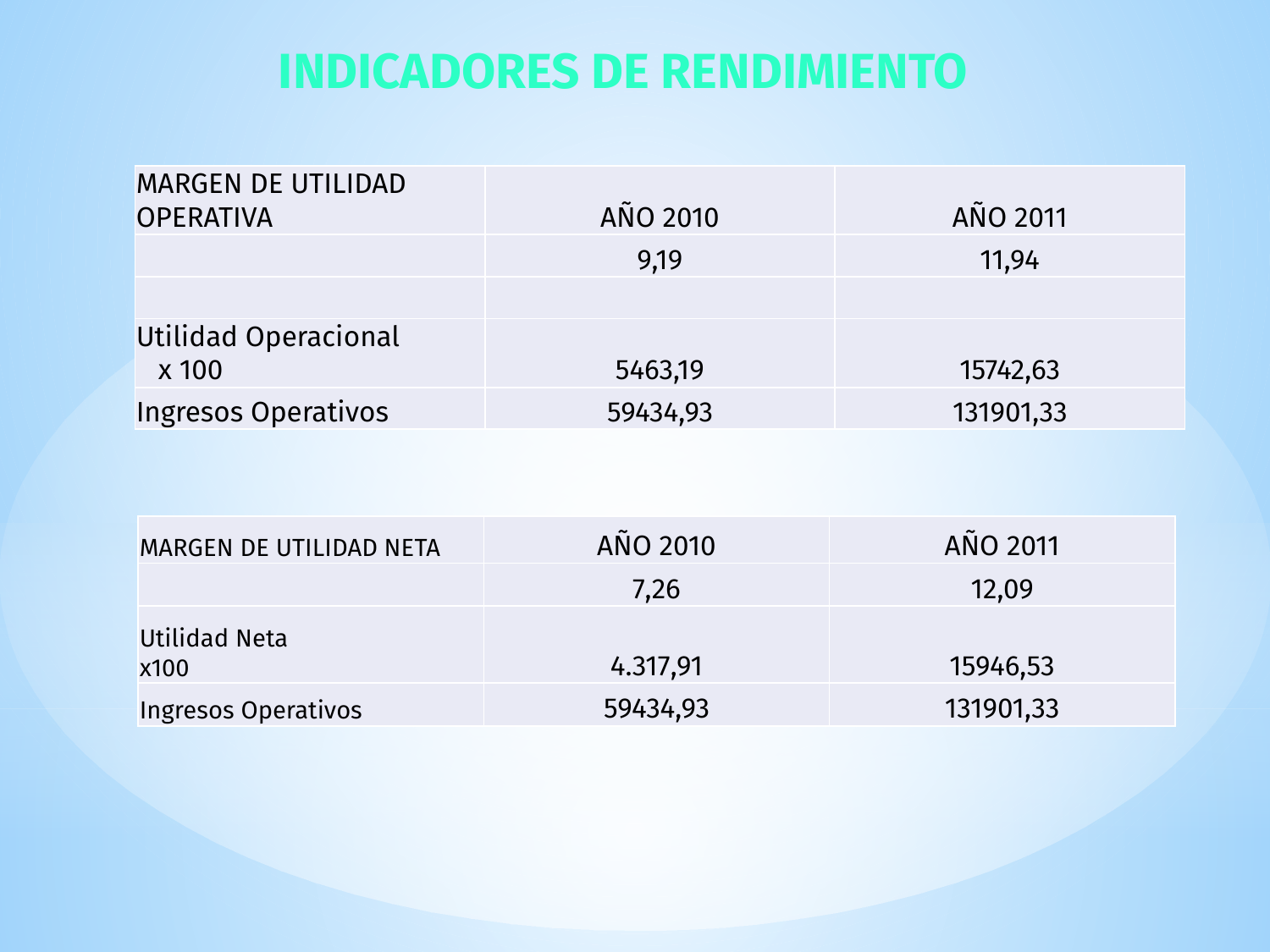

INDICADORES DE RENDIMIENTO
| MARGEN DE UTILIDAD OPERATIVA | AÑO 2010 | AÑO 2011 |
| --- | --- | --- |
|  | 9,19 | 11,94 |
|  |  |  |
| Utilidad Operacional x 100 | 5463,19 | 15742,63 |
| Ingresos Operativos | 59434,93 | 131901,33 |
| MARGEN DE UTILIDAD NETA | AÑO 2010 | AÑO 2011 |
| --- | --- | --- |
|  | 7,26 | 12,09 |
| Utilidad Neta x100 | 4.317,91 | 15946,53 |
| Ingresos Operativos | 59434,93 | 131901,33 |